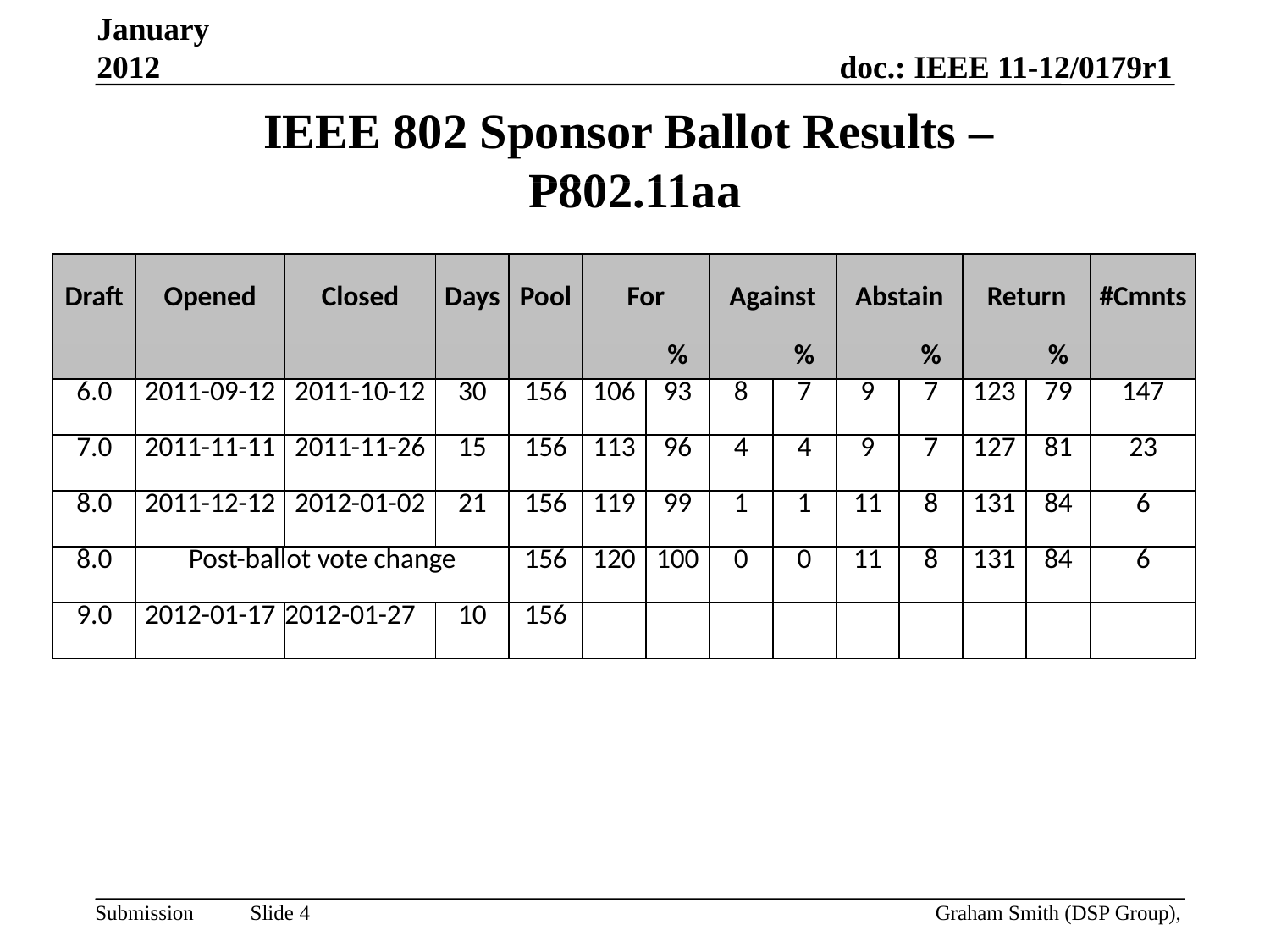

January 2012
# IEEE 802 Sponsor Ballot Results – P802.11aa

| Draft | Opened | Closed | Days | Pool | For |  | Against |  | Abstain |  | Return |  | #Cmnts |
| --- | --- | --- | --- | --- | --- | --- | --- | --- | --- | --- | --- | --- | --- |
|  |  |  |  |  |  | % |  | % |  | % |  | % |  |
| 6.0 | 2011-09-12 | 2011-10-12 | 30 | 156 | 106 | 93 | 8 | 7 | 9 | 7 | 123 | 79 | 147 |
| 7.0 | 2011-11-11 | 2011-11-26 | 15 | 156 | 113 | 96 | 4 | 4 | 9 | 7 | 127 | 81 | 23 |
| 8.0 | 2011-12-12 | 2012-01-02 | 21 | 156 | 119 | 99 | 1 | 1 | 11 | 8 | 131 | 84 | 6 |
| 8.0 | Post-ballot vote change |  |  | 156 | 120 | 100 | 0 | 0 | 11 | 8 | 131 | 84 | 6 |
| 9.0 | 2012-01-17 | 2012-01-27 | 10 | 156 |  |  |  |  |  |  |  |  |  |
Graham Smith (DSP Group),
Slide 4